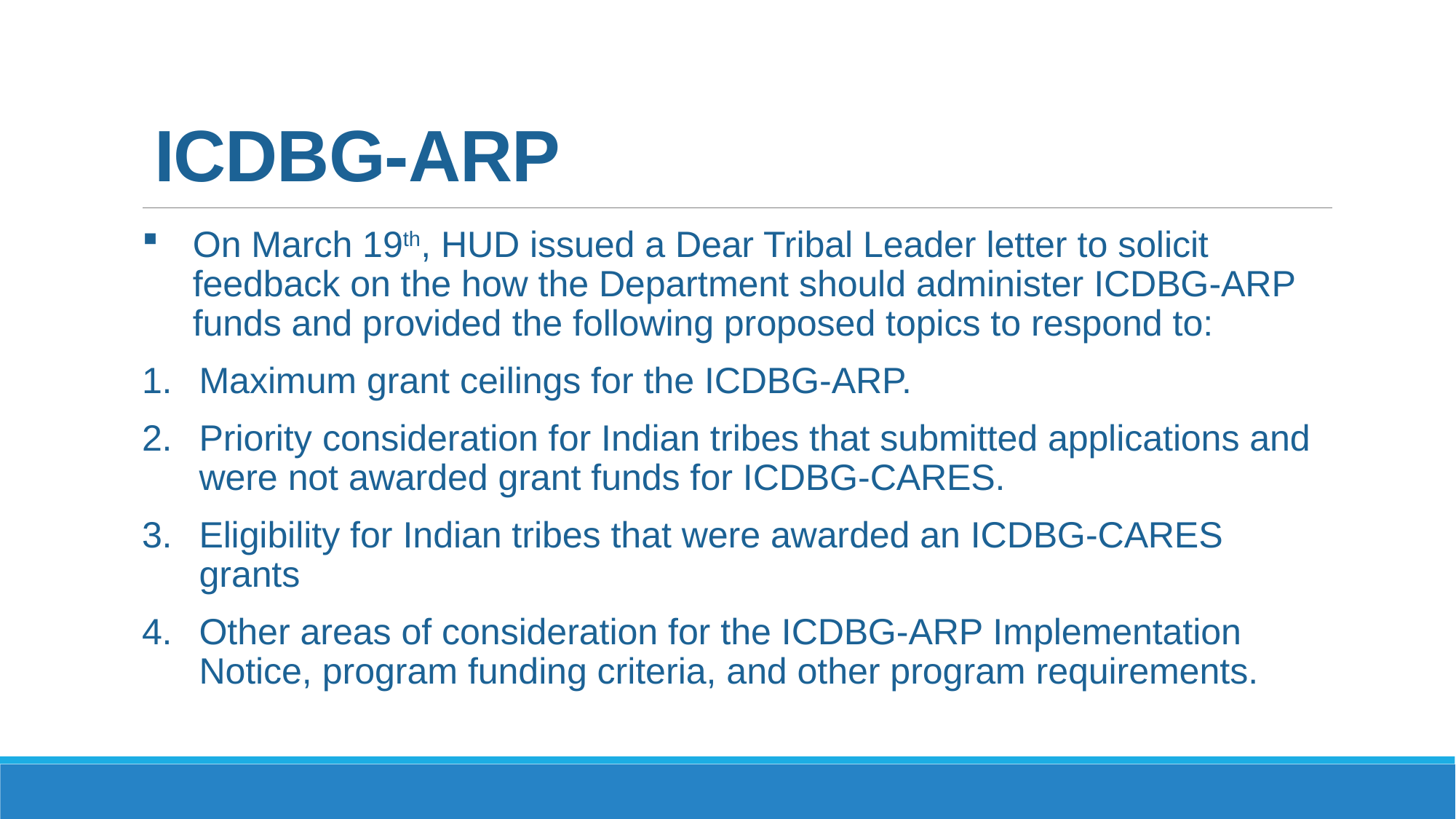

# ICDBG-ARP
On March 19th, HUD issued a Dear Tribal Leader letter to solicit feedback on the how the Department should administer ICDBG-ARP funds and provided the following proposed topics to respond to:
Maximum grant ceilings for the ICDBG-ARP.
Priority consideration for Indian tribes that submitted applications and were not awarded grant funds for ICDBG-CARES.
Eligibility for Indian tribes that were awarded an ICDBG-CARES grants
Other areas of consideration for the ICDBG-ARP Implementation Notice, program funding criteria, and other program requirements.